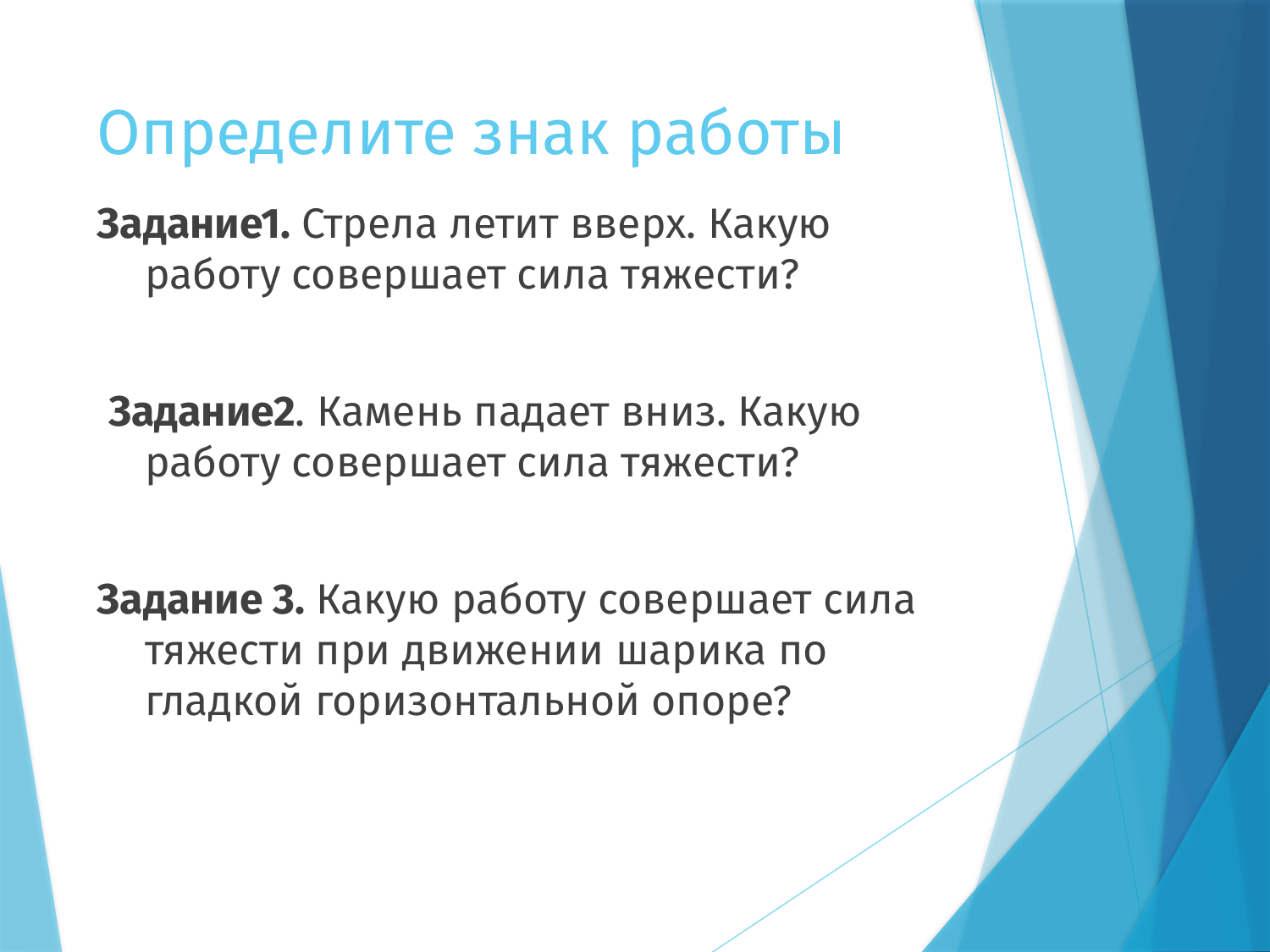

# Определите знак работы
Задание1. Стрела летит вверх. Какую работу совершает сила тяжести?

 Задание2. Камень падает вниз. Какую работу совершает сила тяжести?

Задание 3. Какую работу совершает сила тяжести при движении шарика по гладкой горизонтальной опоре?